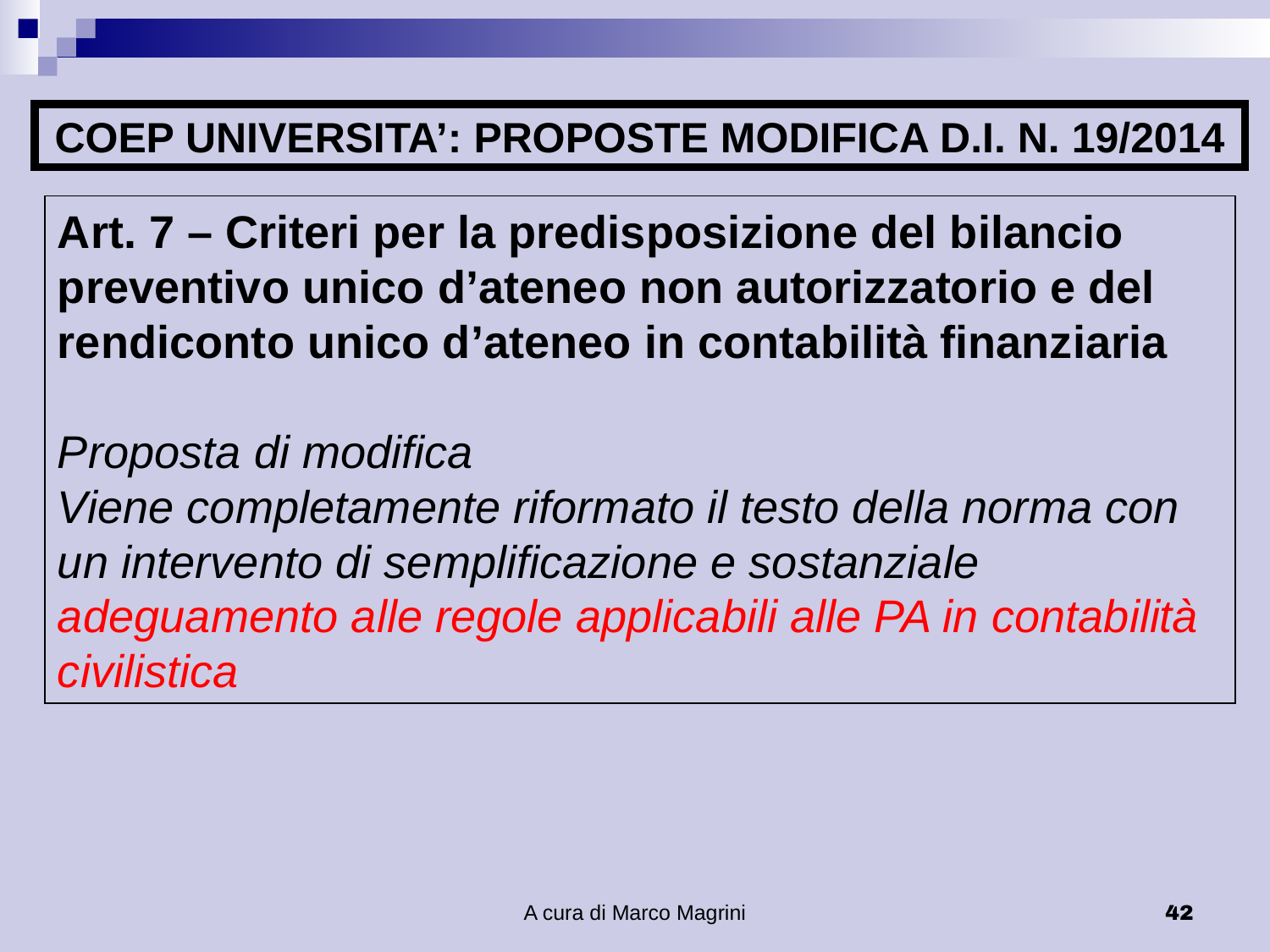

COEP UNIVERSITA’: PROPOSTE MODIFICA D.I. N. 19/2014
Art. 7 – Criteri per la predisposizione del bilancio preventivo unico d’ateneo non autorizzatorio e del rendiconto unico d’ateneo in contabilità finanziaria

Proposta di modifica
Viene completamente riformato il testo della norma con un intervento di semplificazione e sostanziale adeguamento alle regole applicabili alle PA in contabilità civilistica
A cura di Marco Magrini
42